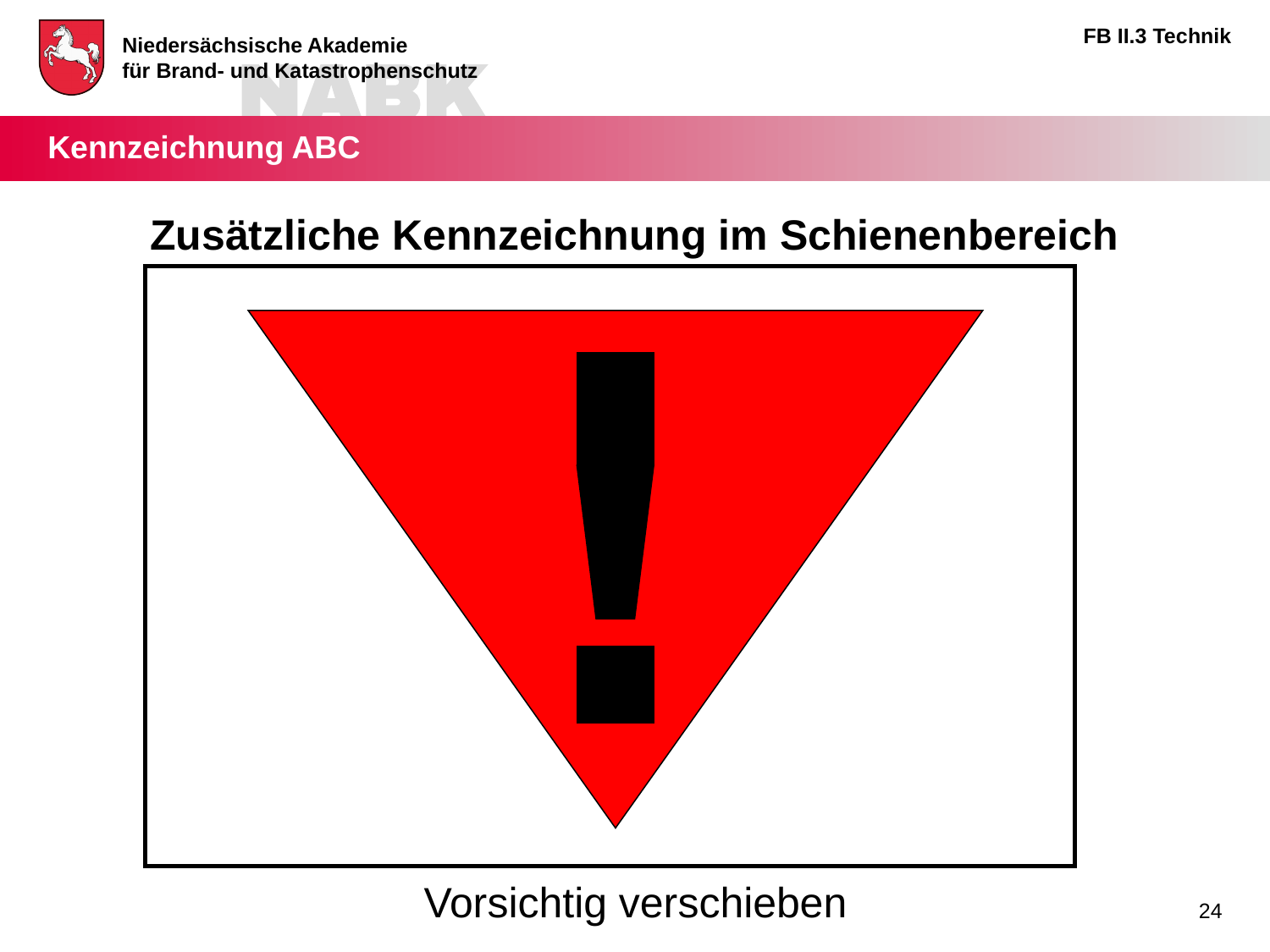

# Kennzeichnung ABC
Zusätzliche Kennzeichnung im Schienenbereich

24
Vorsichtig verschieben